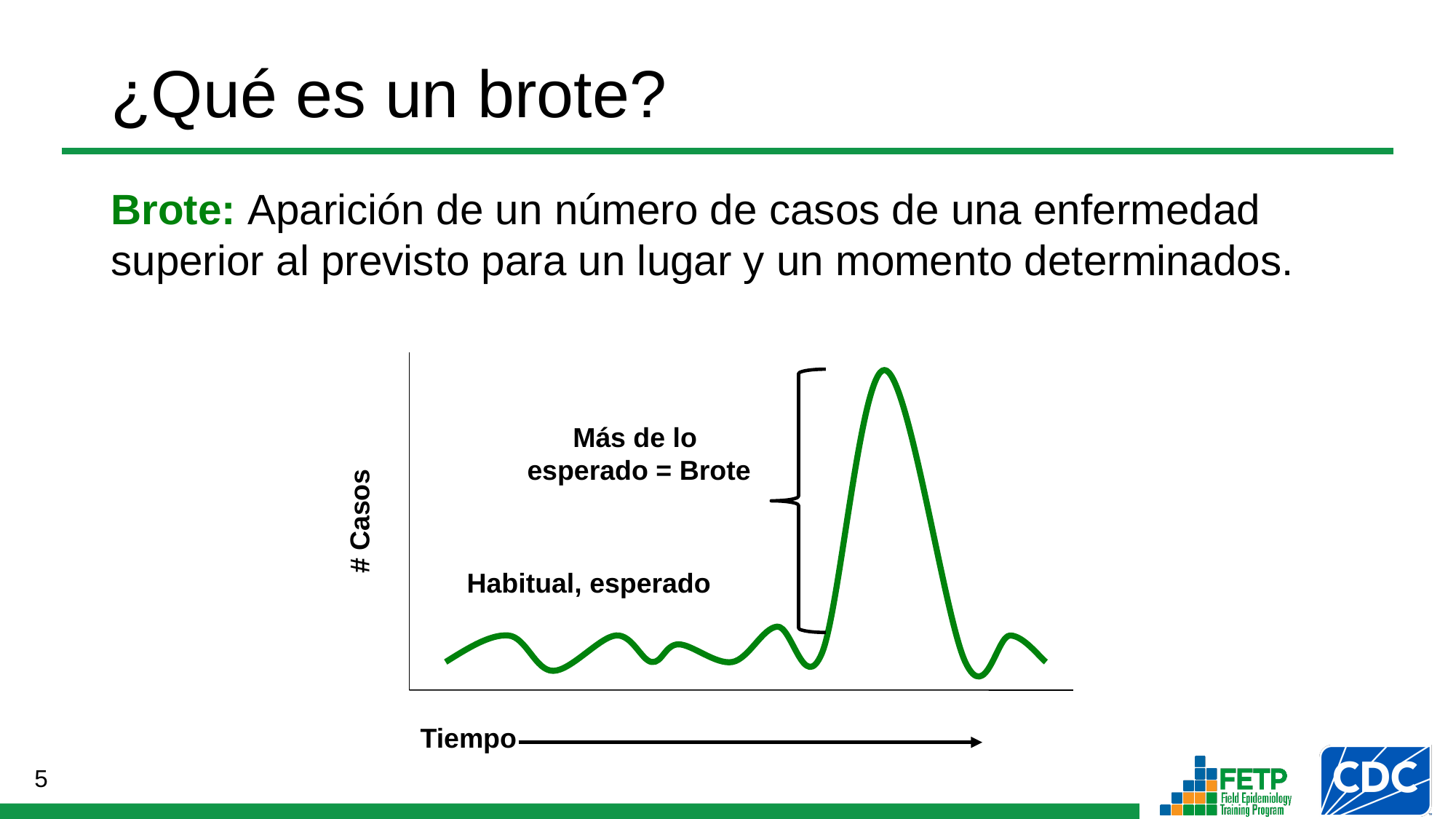

¿Qué es un brote?
Brote: Aparición de un número de casos de una enfermedad superior al previsto para un lugar y un momento determinados.

Más de lo
esperado = Brote
# Casos
Habitual, esperado
Tiempo